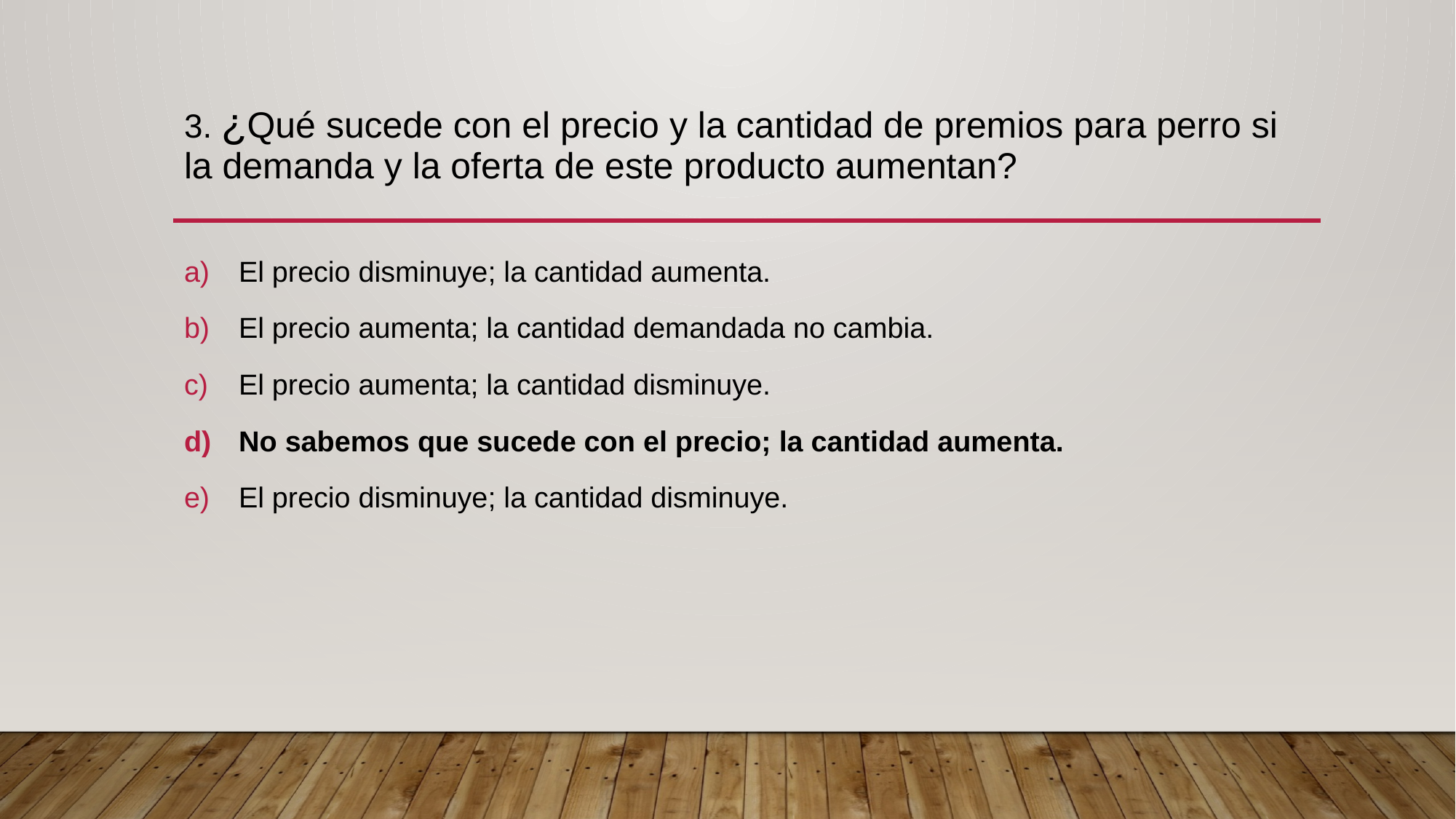

# 3. ¿Qué sucede con el precio y la cantidad de premios para perro si la demanda y la oferta de este producto aumentan?
El precio disminuye; la cantidad aumenta.
El precio aumenta; la cantidad demandada no cambia.
El precio aumenta; la cantidad disminuye.
No sabemos que sucede con el precio; la cantidad aumenta.
El precio disminuye; la cantidad disminuye.